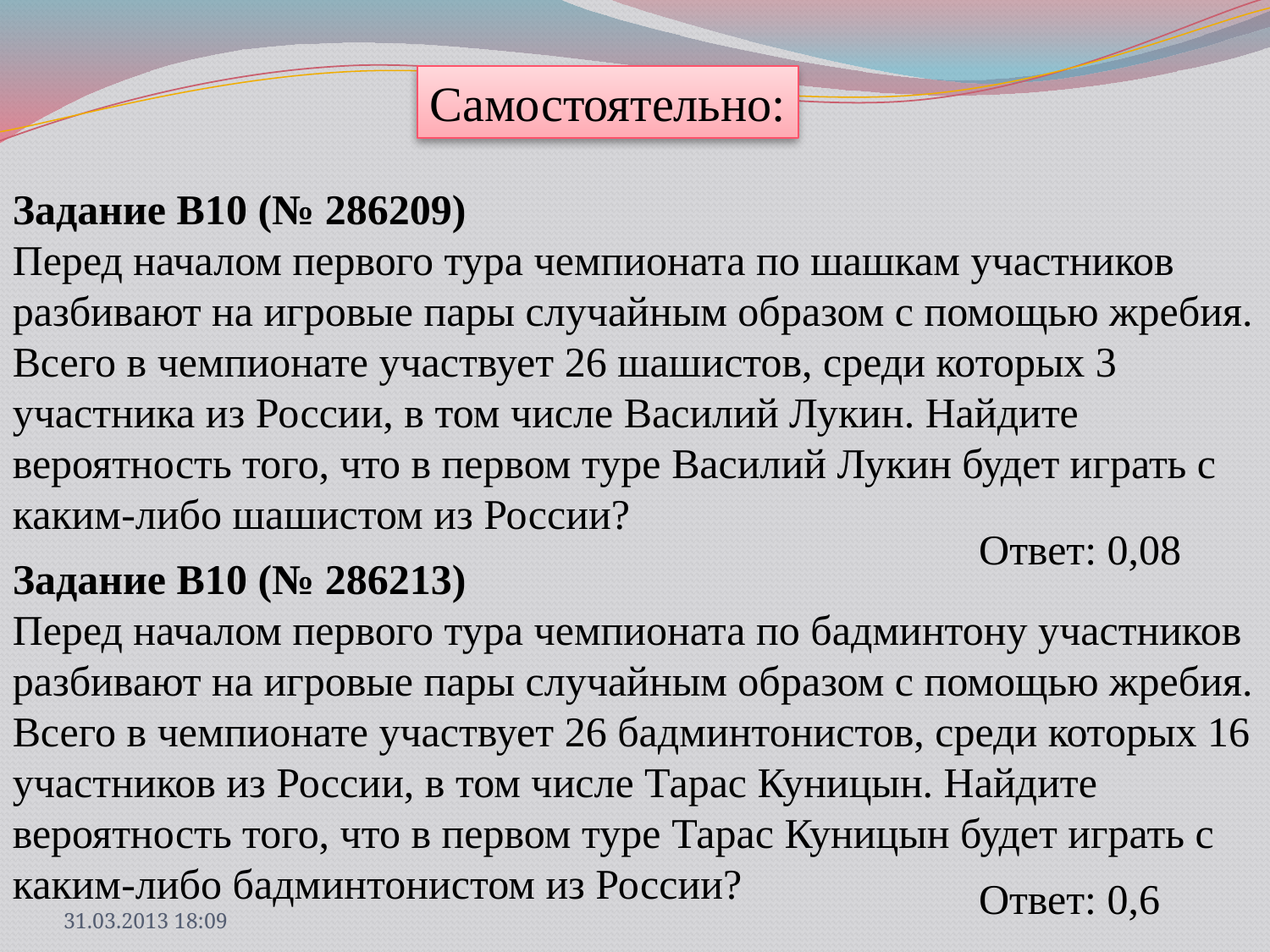

Самостоятельно:
Задание B10 (№ 286209)
Перед началом первого тура чемпионата по шашкам участников разбивают на игровые пары случайным образом с помощью жребия. Всего в чемпионате участвует 26 шашистов, среди которых 3 участника из России, в том числе Василий Лукин. Найдите вероятность того, что в первом туре Василий Лукин будет играть с каким-либо шашистом из России?
Ответ: 0,08
Задание B10 (№ 286213)
Перед началом первого тура чемпионата по бадминтону участников разбивают на игровые пары случайным образом с помощью жребия. Всего в чемпионате участвует 26 бадминтонистов, среди которых 16 участников из России, в том числе Тарас Куницын. Найдите вероятность того, что в первом туре Тарас Куницын будет играть с каким-либо бадминтонистом из России?
Ответ: 0,6
31.03.2013 18:09